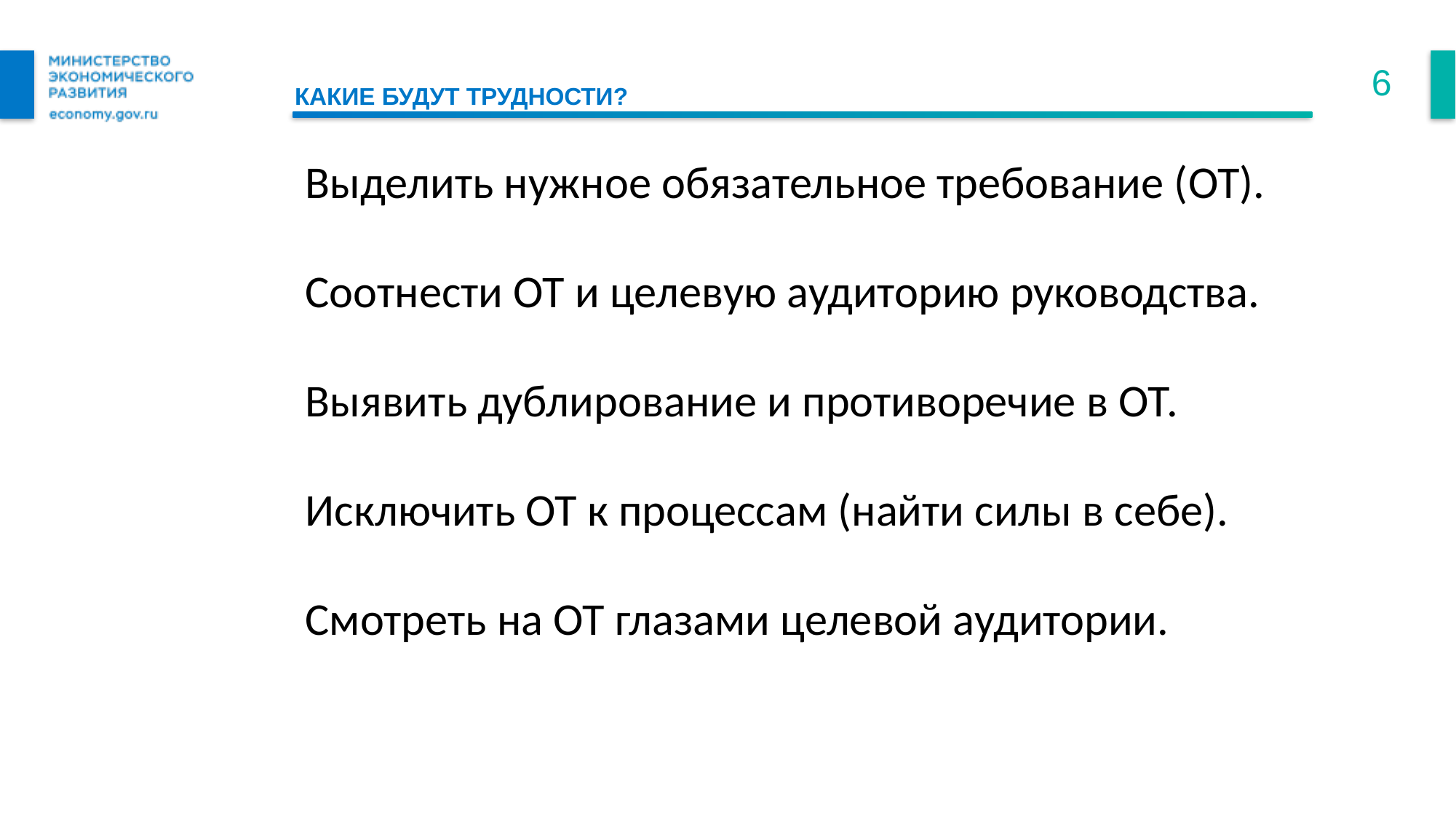

6
Какие будут трудности?
Выделить нужное обязательное требование (ОТ).

Соотнести ОТ и целевую аудиторию руководства.

Выявить дублирование и противоречие в ОТ.

Исключить ОТ к процессам (найти силы в себе).

Смотреть на ОТ глазами целевой аудитории.